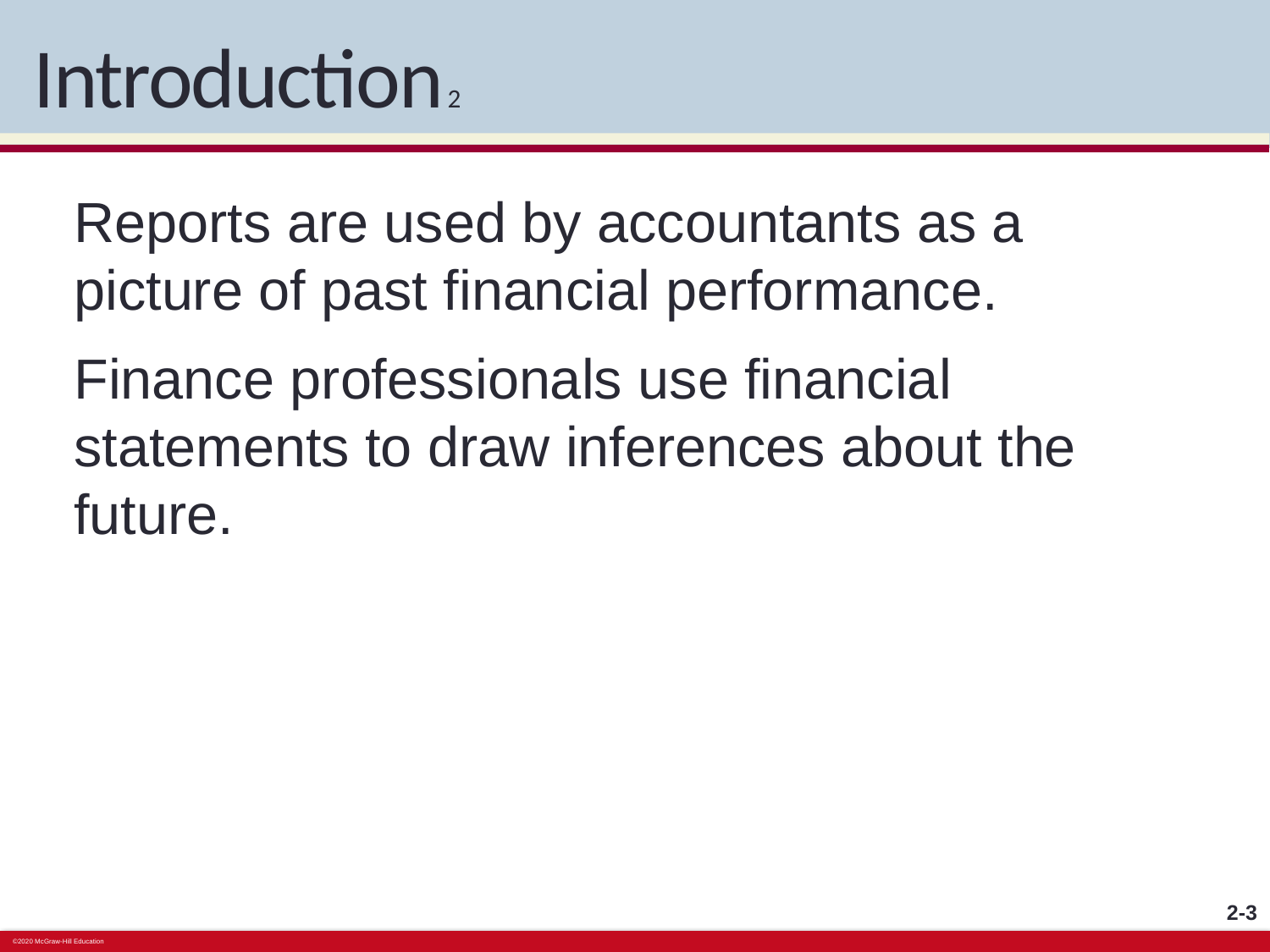

# Introduction 2
Reports are used by accountants as a picture of past financial performance.
Finance professionals use financial statements to draw inferences about the future.